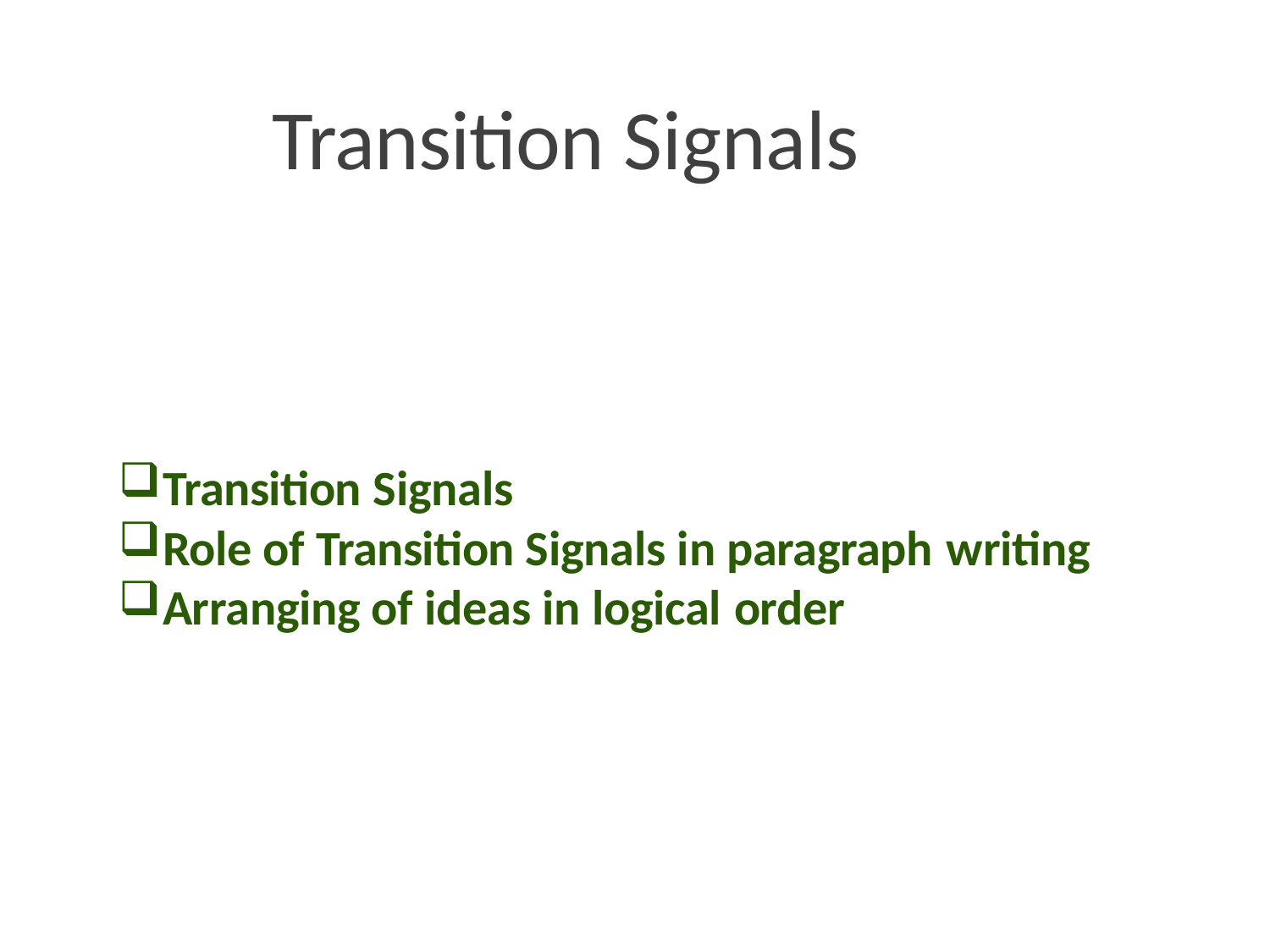

# Transition Signals
Transition Signals
Role of Transition Signals in paragraph writing
Arranging of ideas in logical order